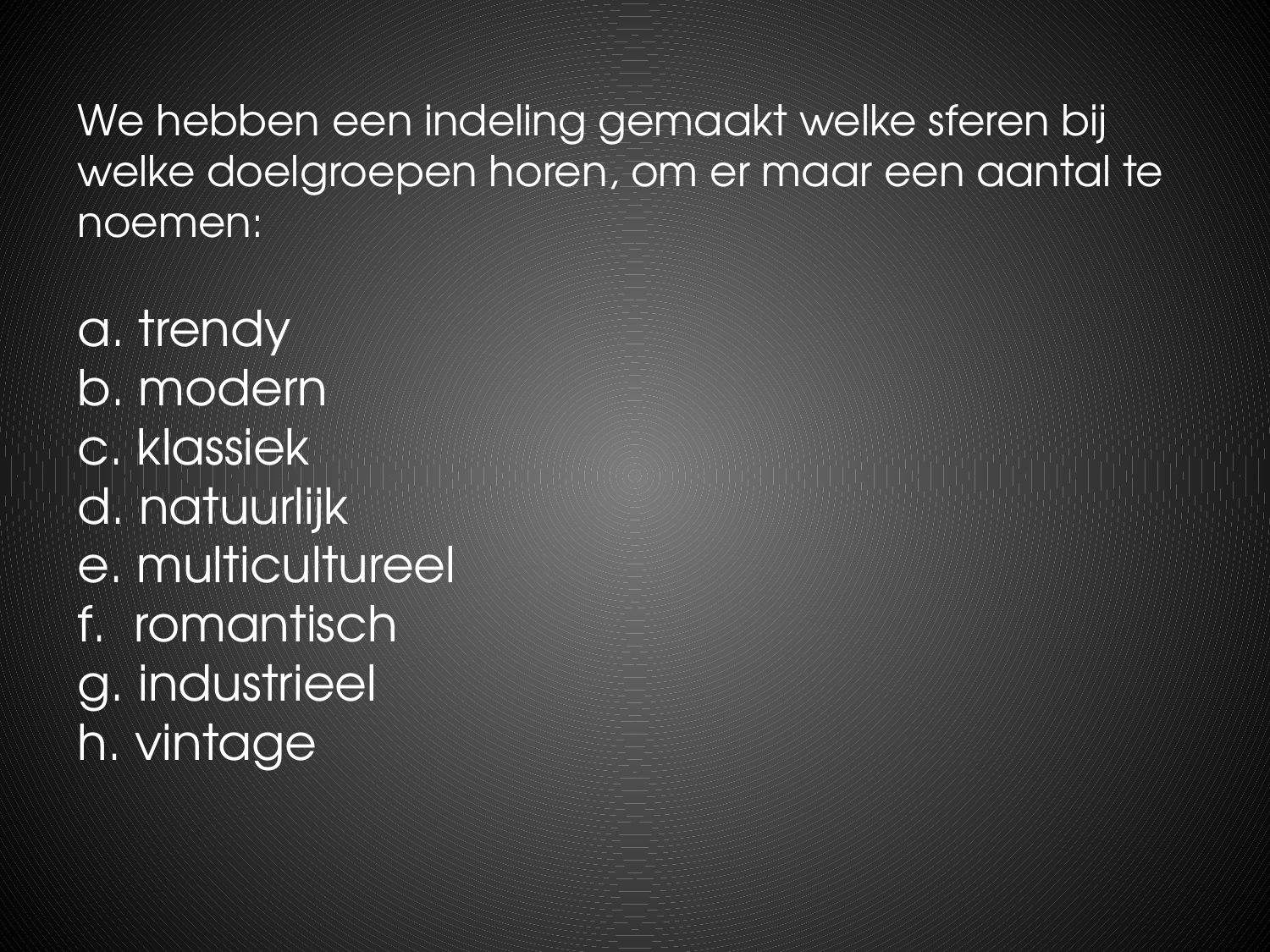

# We hebben een indeling gemaakt welke sferen bij welke doelgroepen horen, om er maar een aantal te noemen: a. trendy b. modern c. klassiek d. natuurlijk e. multicultureel f.  romantisch g. industrieel h. vintage